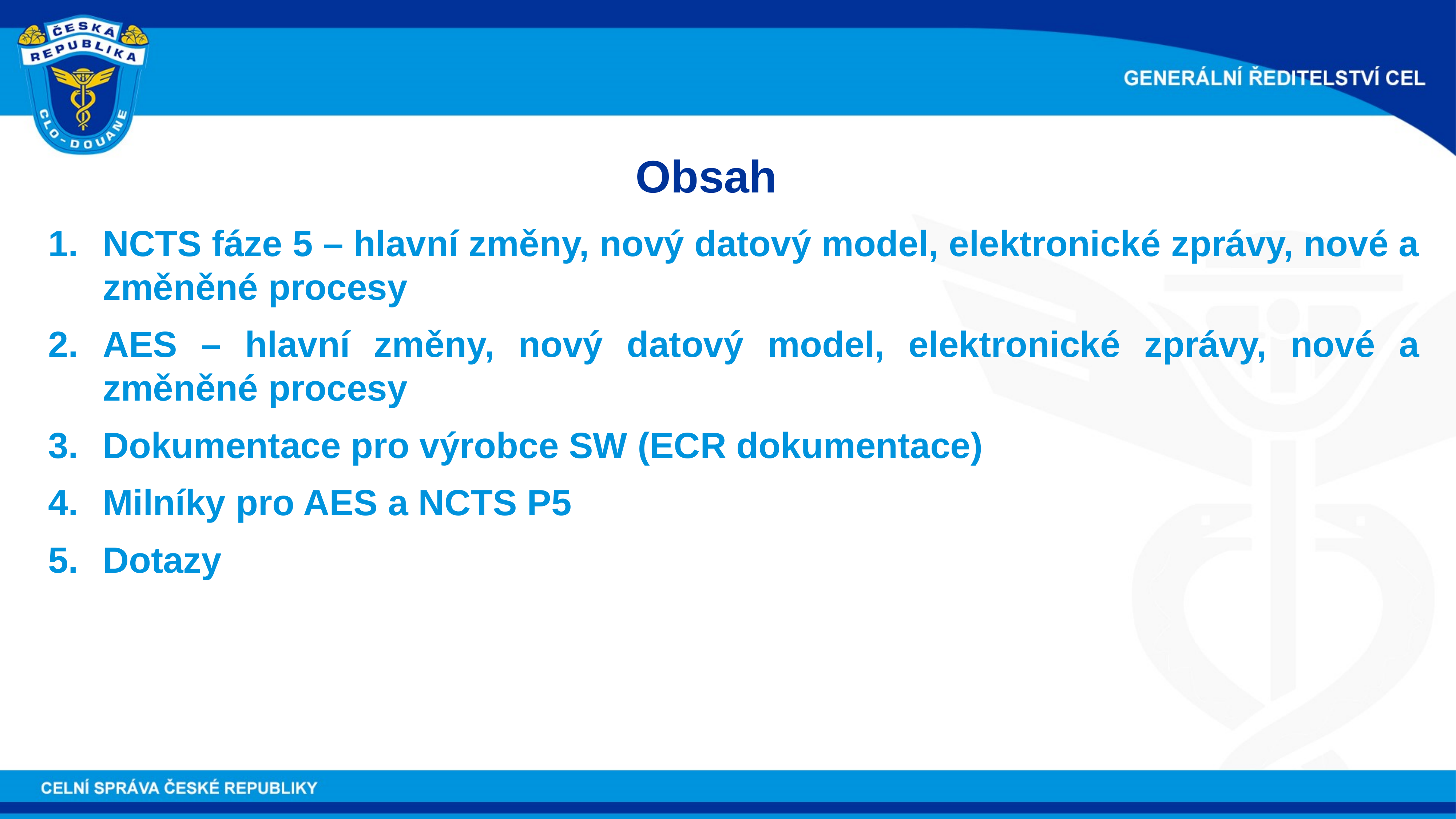

Obsah
NCTS fáze 5 – hlavní změny, nový datový model, elektronické zprávy, nové a změněné procesy
AES – hlavní změny, nový datový model, elektronické zprávy, nové a změněné procesy
Dokumentace pro výrobce SW (ECR dokumentace)
Milníky pro AES a NCTS P5
Dotazy